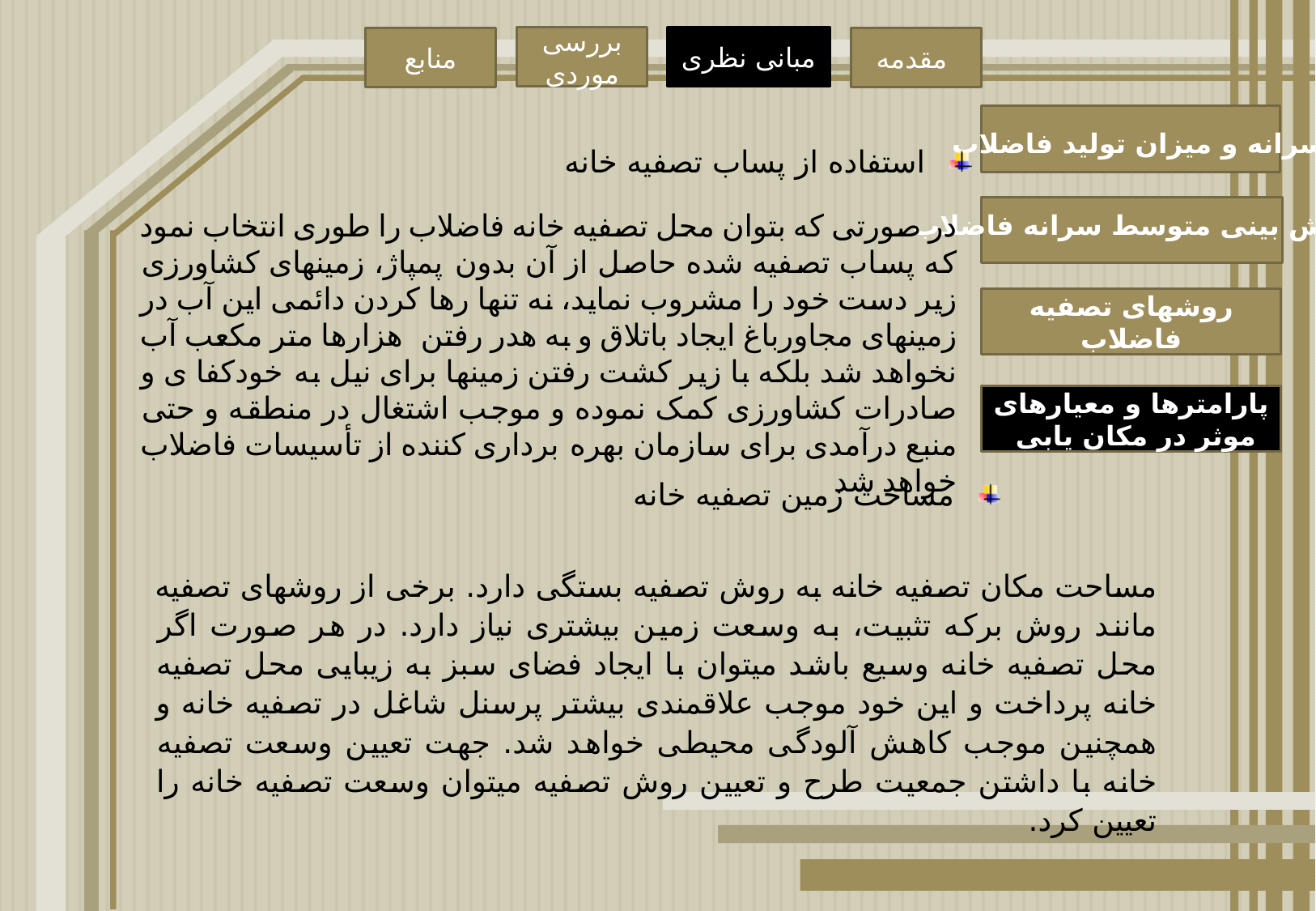

بررسی موردی
مبانی نظری
منابع
مقدمه

سرانه و میزان تولید فاضلاب
استفاده از پساب تصفیه خانه
پیش بینی متوسط سرانه فاضلاب
در صورتی که بتوان محل تصفیه خانه فاضلاب را طوری انتخاب نمود که پساب تصفیه شده حاصل از آن بدون پمپاژ، زمینهای کشاورزی زیر دست خود را مشروب نماید، نه تنها رها کردن دائمی این آب در زمینهای مجاورباغ ایجاد باتلاق و به هدر رفتن  هزارها متر مکعب آب نخواهد شد بلکه با زیر کشت رفتن زمینها برای نیل به خودکفا ی و صادرات کشاورزی کمک نموده و موجب اشتغال در منطقه و حتی منبع درآمدی برای سازمان بهره برداری کننده از تأسیسات فاضلاب خواهد شد
روشهای تصفیه فاضلاب
پارامترها و معیارهای موثر در مکان یابی
مساحت زمین تصفیه خانه
مساحت مکان تصفیه خانه به روش تصفیه بستگی دارد. برخی از روشهای تصفیه مانند روش برکه تثبیت، به وسعت زمین بیشتری نیاز دارد. در هر صورت اگر محل تصفیه خانه وسیع باشد میتوان با ایجاد فضای سبز به زیبایی محل تصفیه خانه پرداخت و این خود موجب علاقمندی بیشتر پرسنل شاغل در تصفیه خانه و همچنین موجب کاهش آلودگی محیطی خواهد شد. جهت تعیین وسعت تصفیه خانه با داشتن جمعیت طرح و تعیین روش تصفیه میتوان وسعت تصفیه خانه را تعیین کرد.